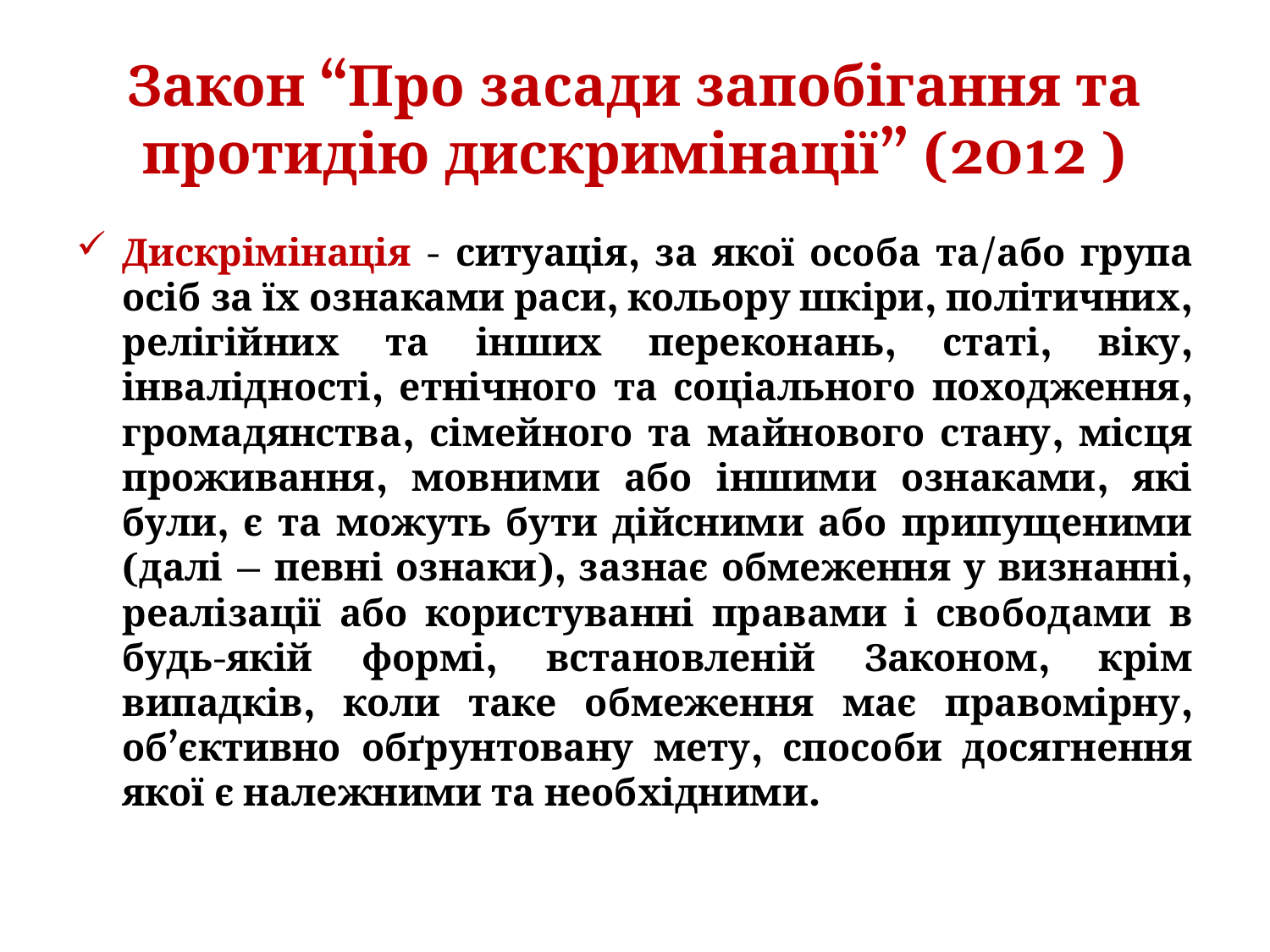

# Закон “Про засади запобігання та протидію дискримінації” (2012 )
Дискрімінація - ситуація, за якої особа та/або група осіб за їх ознаками раси, кольору шкіри, політичних, релігійних та інших переконань, статі, віку, інвалідності, етнічного та соціального походження, громадянства, сімейного та майнового стану, місця проживання, мовними або іншими ознаками, які були, є та можуть бути дійсними або припущеними (далі – певні ознаки), зазнає обмеження у визнанні, реалізації або користуванні правами і свободами в будь-якій формі, встановленій Законом, крім випадків, коли таке обмеження має правомірну, об’єктивно обґрунтовану мету, способи досягнення якої є належними та необхідними.